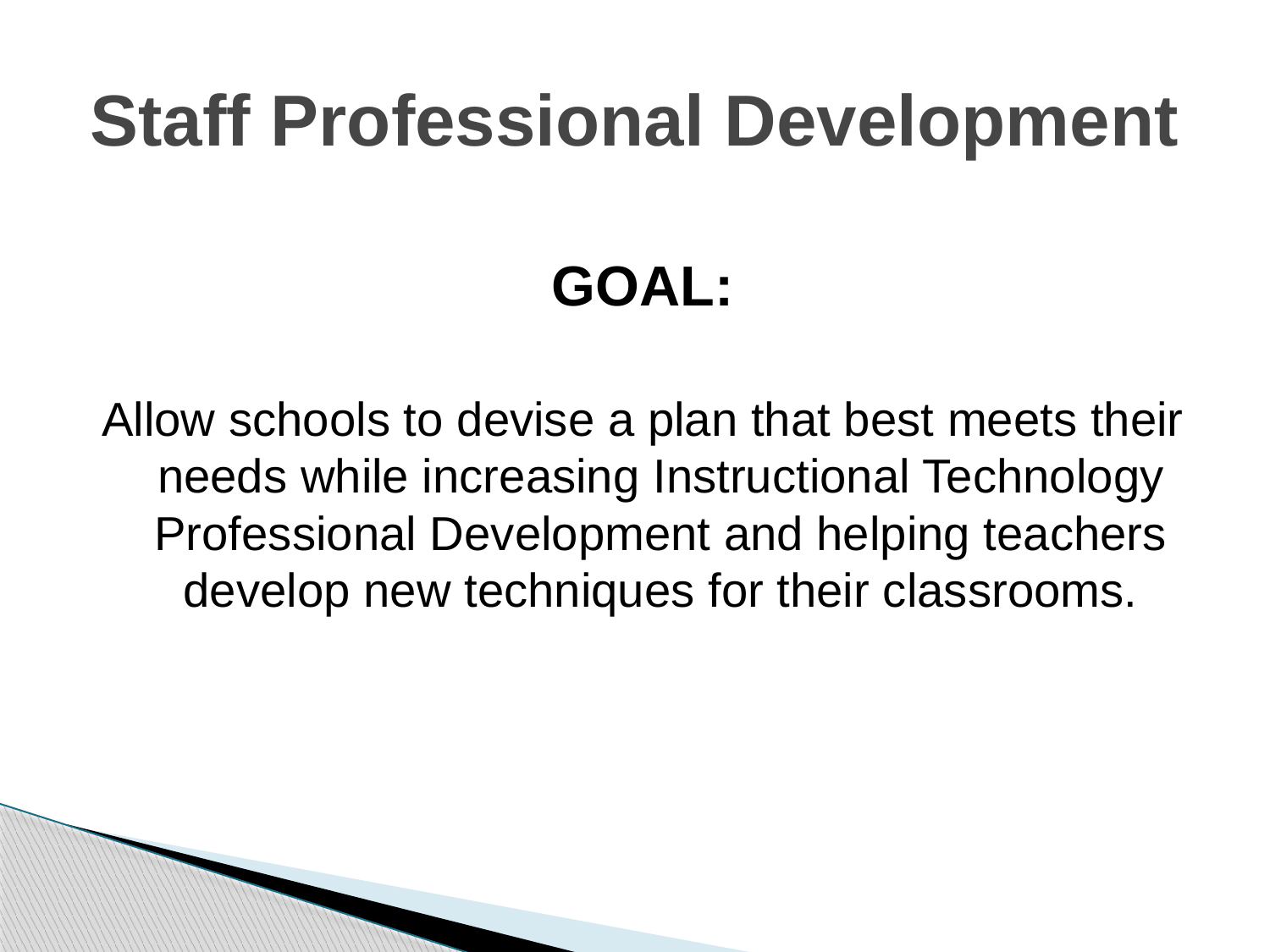

# Staff Professional Development
GOAL:

Allow schools to devise a plan that best meets their needs while increasing Instructional Technology Professional Development and helping teachers develop new techniques for their classrooms.